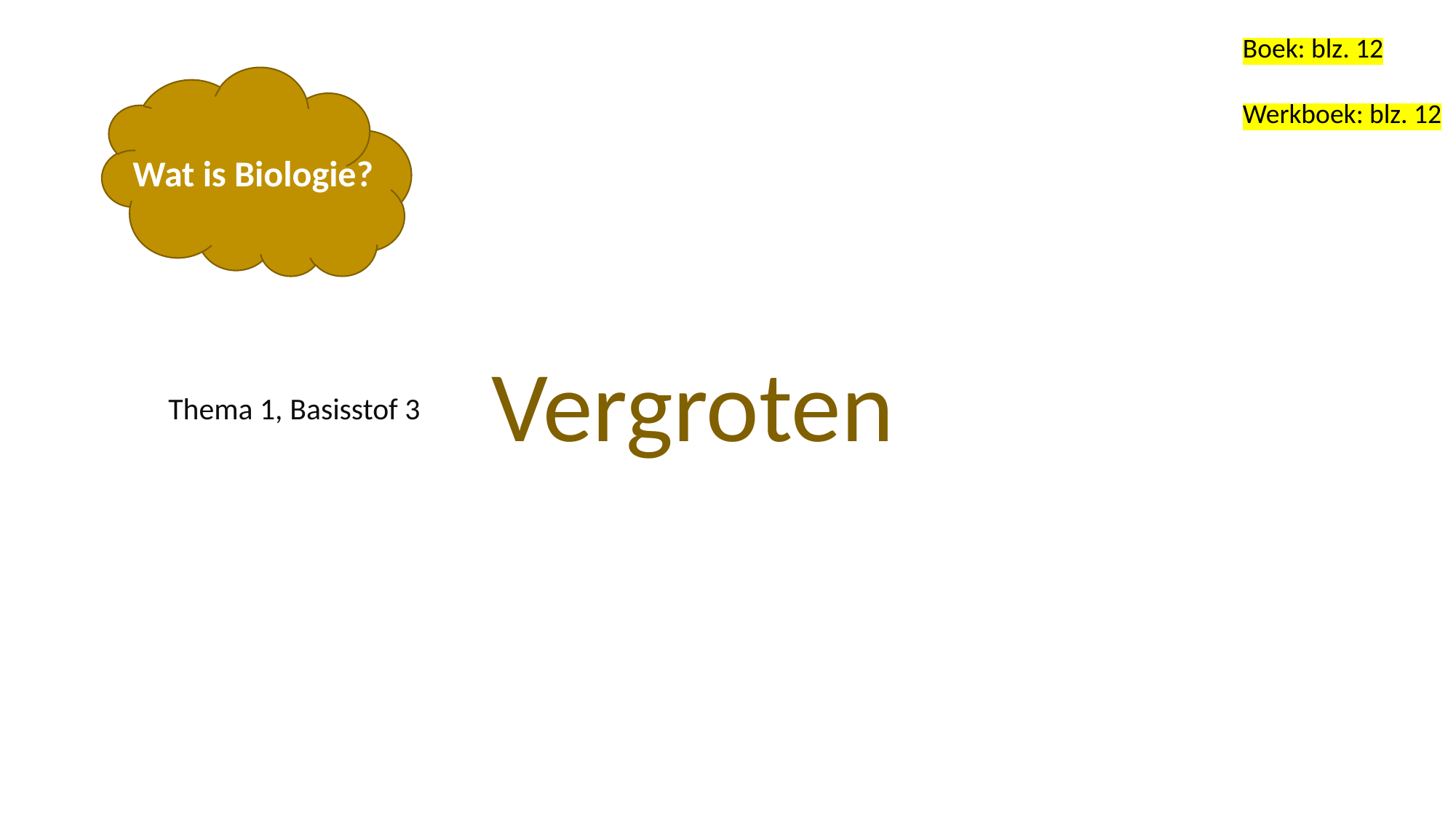

Boek: blz. 12
Werkboek: blz. 12

Thema 1, Basisstof 3
# Vergroten
Wat is Biologie?